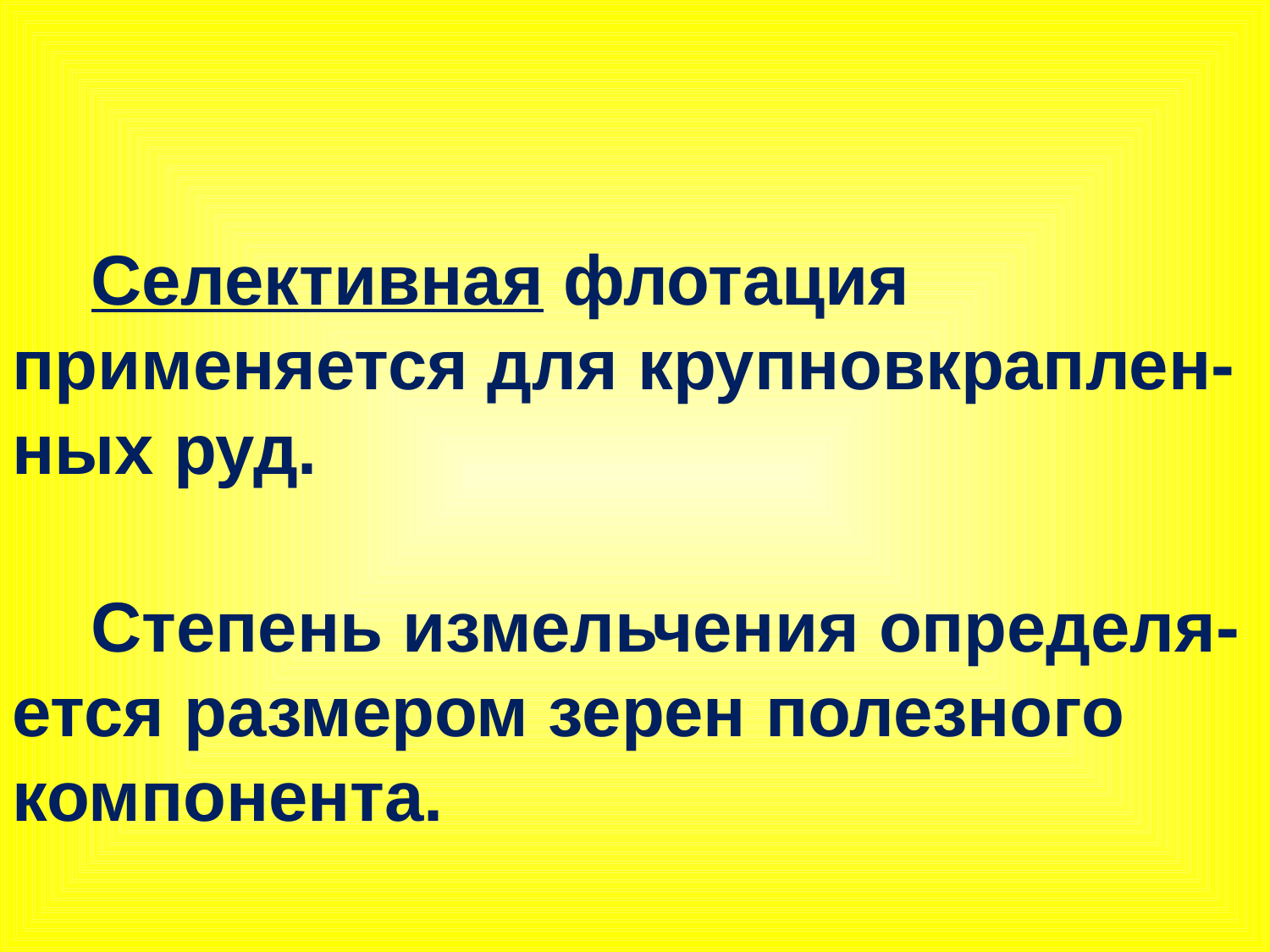

Селективная флотация
применяется для крупновкраплен-ных руд.
    Степень измельчения определя-ется размером зерен полезного компонента.